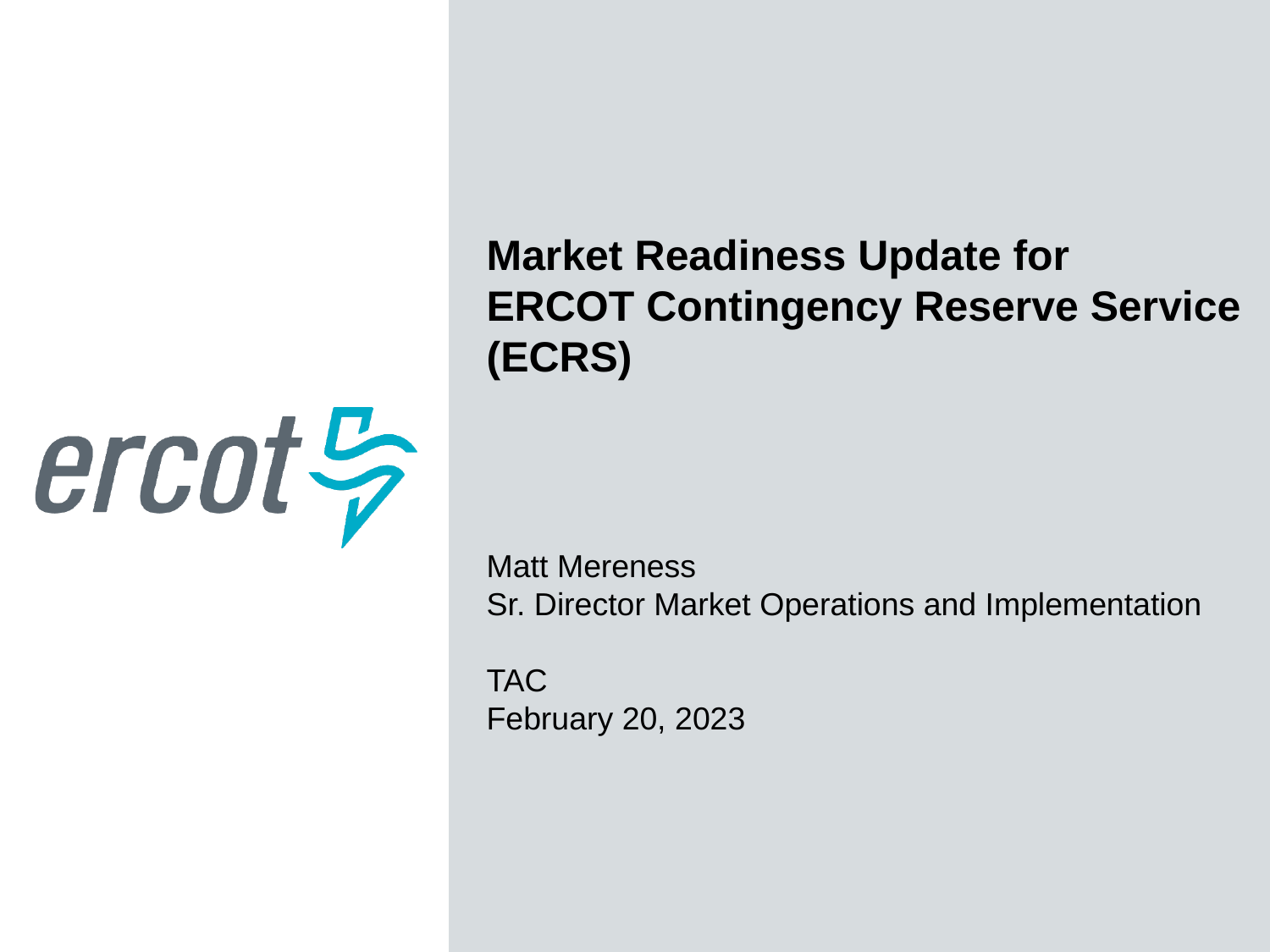

Market Readiness Update for
ERCOT Contingency Reserve Service (ECRS)

Matt Mereness
Sr. Director Market Operations and Implementation

TAC
February 20, 2023